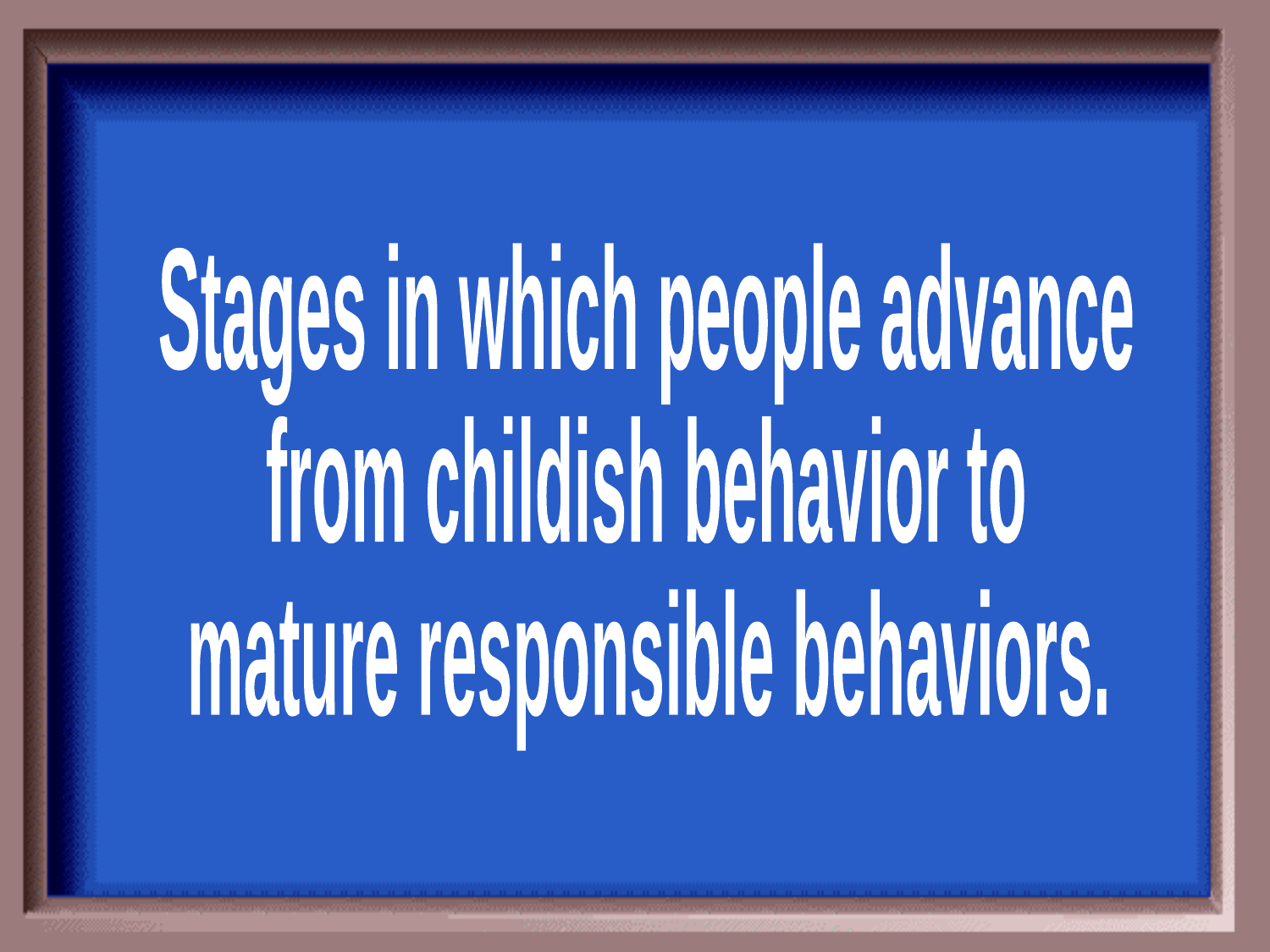

Stages in which people advance
from childish behavior to
mature responsible behaviors.